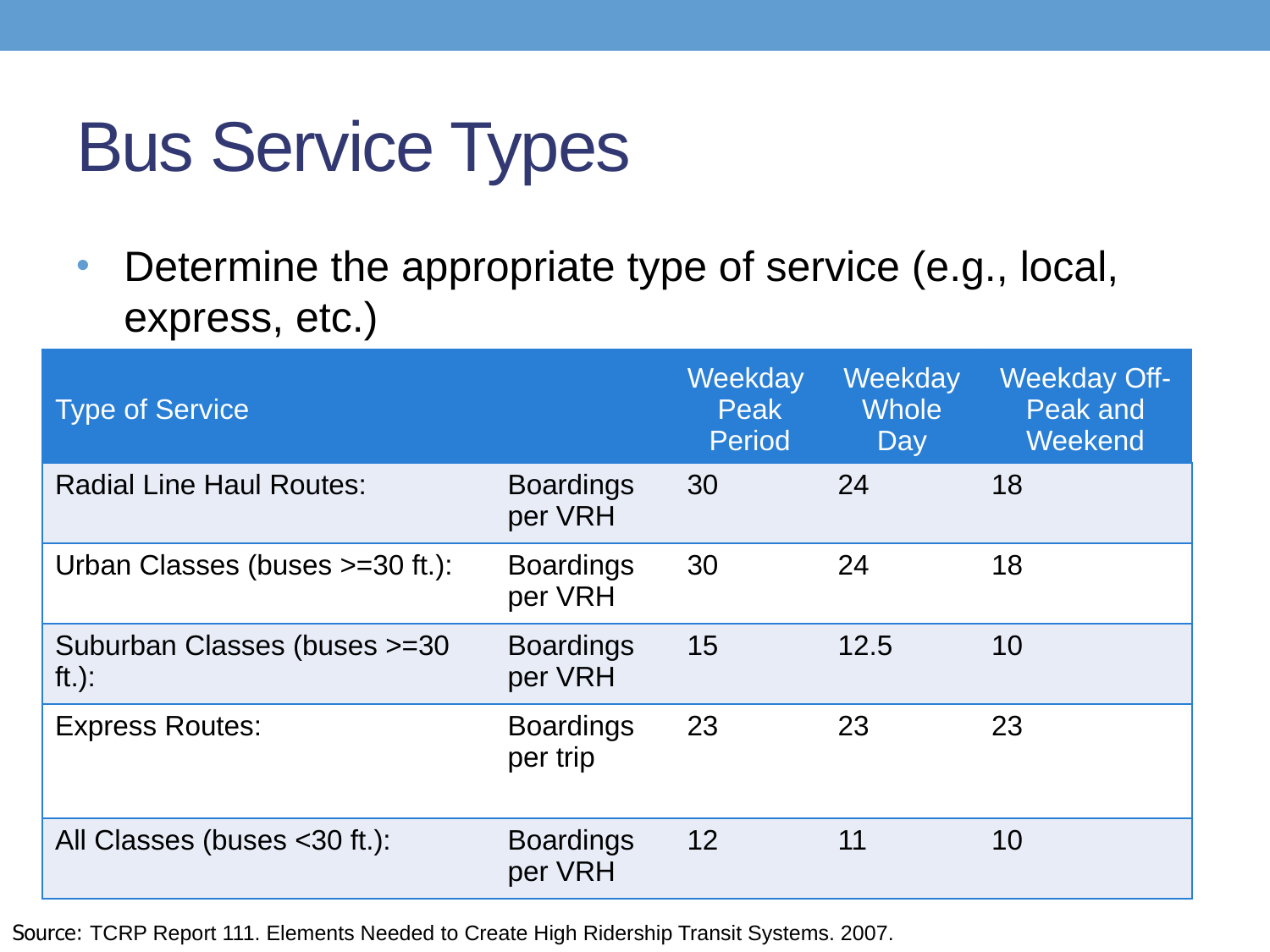

# Bus Service Types
Determine the appropriate type of service (e.g., local, express, etc.)
| Type of Service |  | Weekday Peak Period | Weekday Whole Day | Weekday Off-Peak and Weekend |
| --- | --- | --- | --- | --- |
| Radial Line Haul Routes: | Boardings per VRH | 30 | 24 | 18 |
| Urban Classes (buses >=30 ft.): | Boardings per VRH | 30 | 24 | 18 |
| Suburban Classes (buses >=30 ft.): | Boardings per VRH | 15 | 12.5 | 10 |
| Express Routes: | Boardings per trip | 23 | 23 | 23 |
| All Classes (buses <30 ft.): | Boardings per VRH | 12 | 11 | 10 |
Source: TCRP Report 111. Elements Needed to Create High Ridership Transit Systems. 2007.